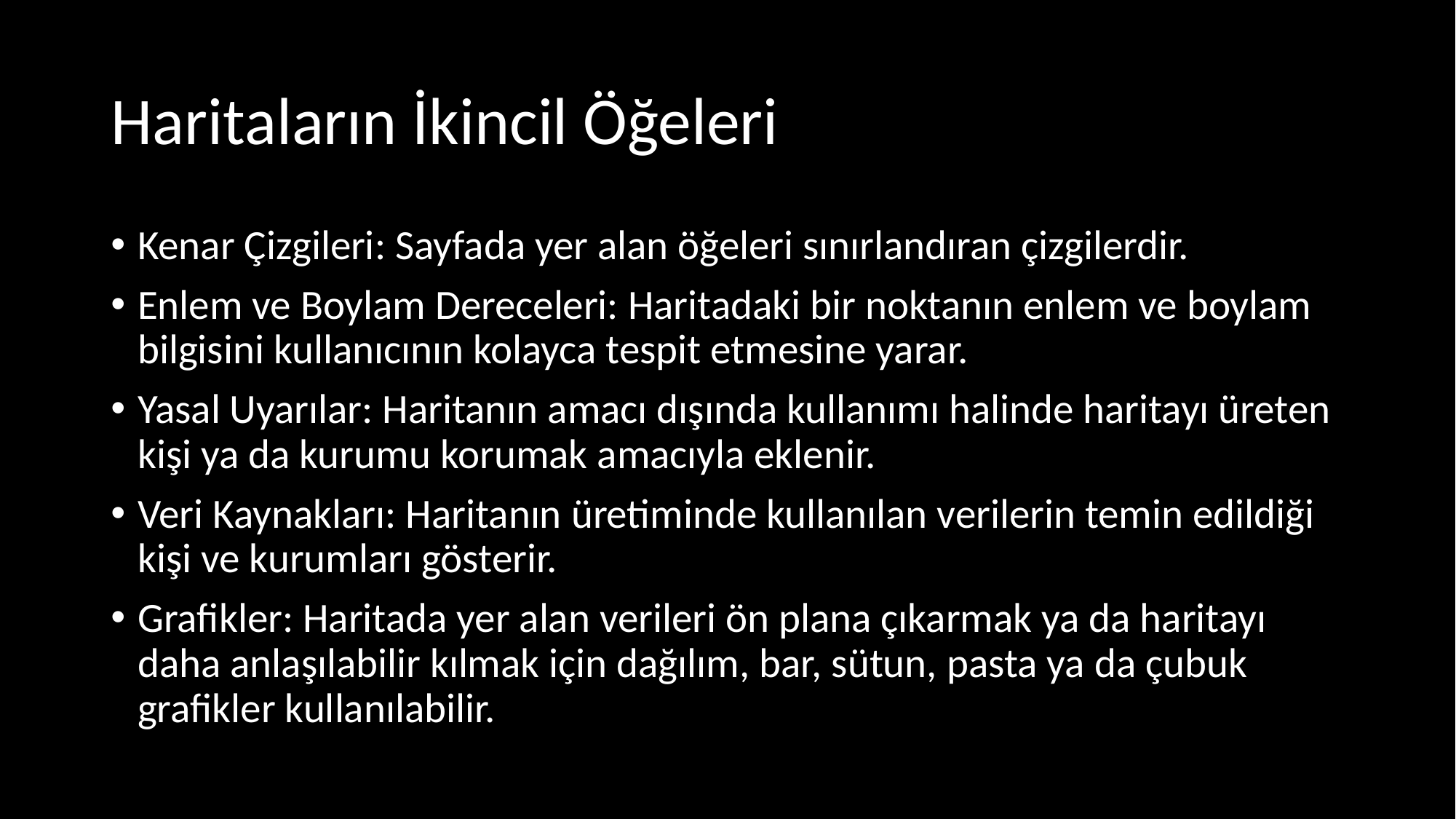

# Haritaların İkincil Öğeleri
Kenar Çizgileri: Sayfada yer alan öğeleri sınırlandıran çizgilerdir.
Enlem ve Boylam Dereceleri: Haritadaki bir noktanın enlem ve boylam bilgisini kullanıcının kolayca tespit etmesine yarar.
Yasal Uyarılar: Haritanın amacı dışında kullanımı halinde haritayı üreten kişi ya da kurumu korumak amacıyla eklenir.
Veri Kaynakları: Haritanın üretiminde kullanılan verilerin temin edildiği kişi ve kurumları gösterir.
Grafikler: Haritada yer alan verileri ön plana çıkarmak ya da haritayı daha anlaşılabilir kılmak için dağılım, bar, sütun, pasta ya da çubuk grafikler kullanılabilir.